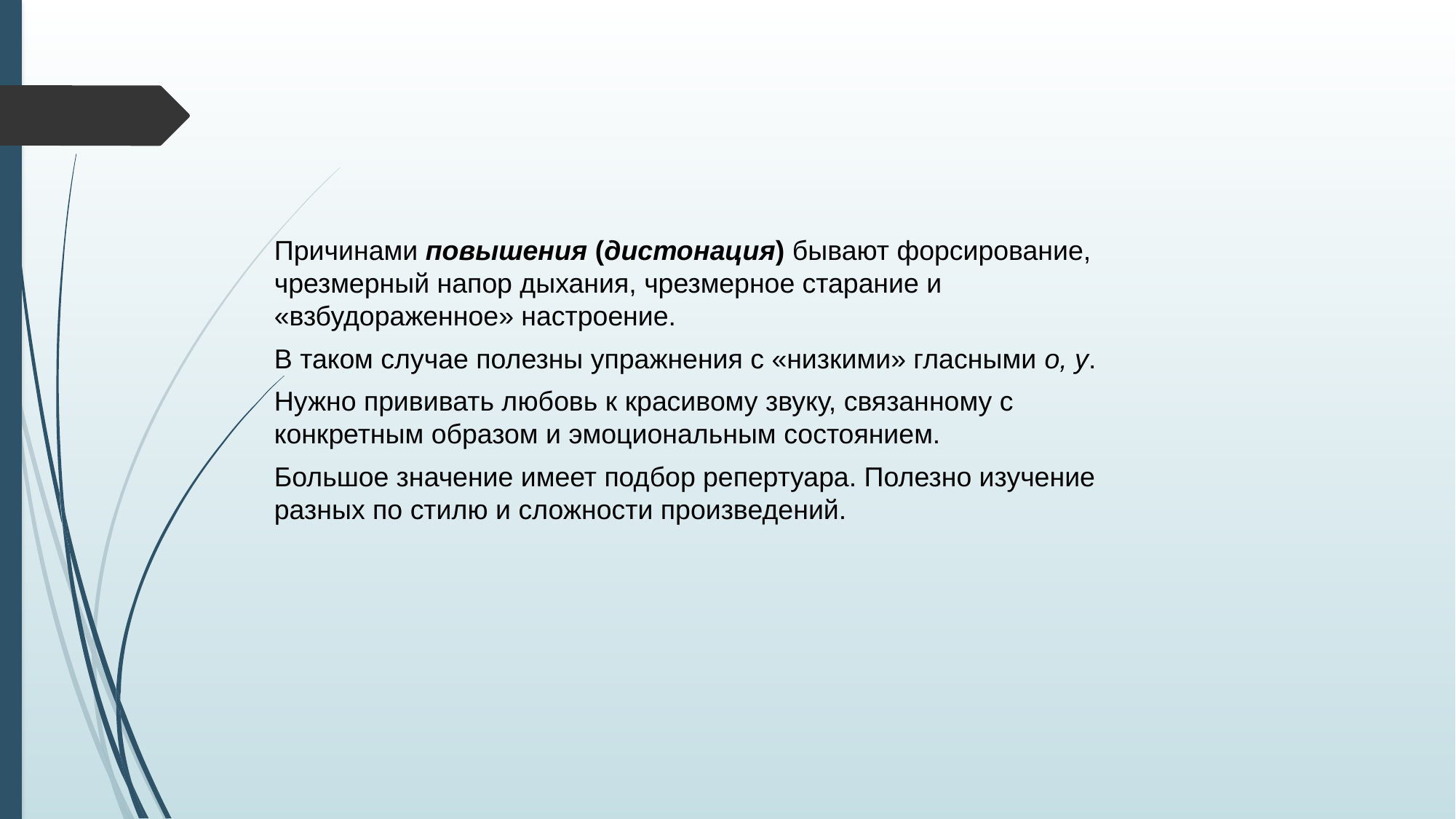

Причинами повышения (дистонация) бывают форсирование, чрезмерный напор дыхания, чрезмерное старание и «взбудораженное» настроение.
В таком случае полезны упражнения с «низкими» гласными о, у.
Нужно прививать любовь к красивому звуку, связанному с конкретным образом и эмоциональным состоянием.
Большое значение имеет подбор репертуара. Полезно изучение разных по стилю и сложности произведений.